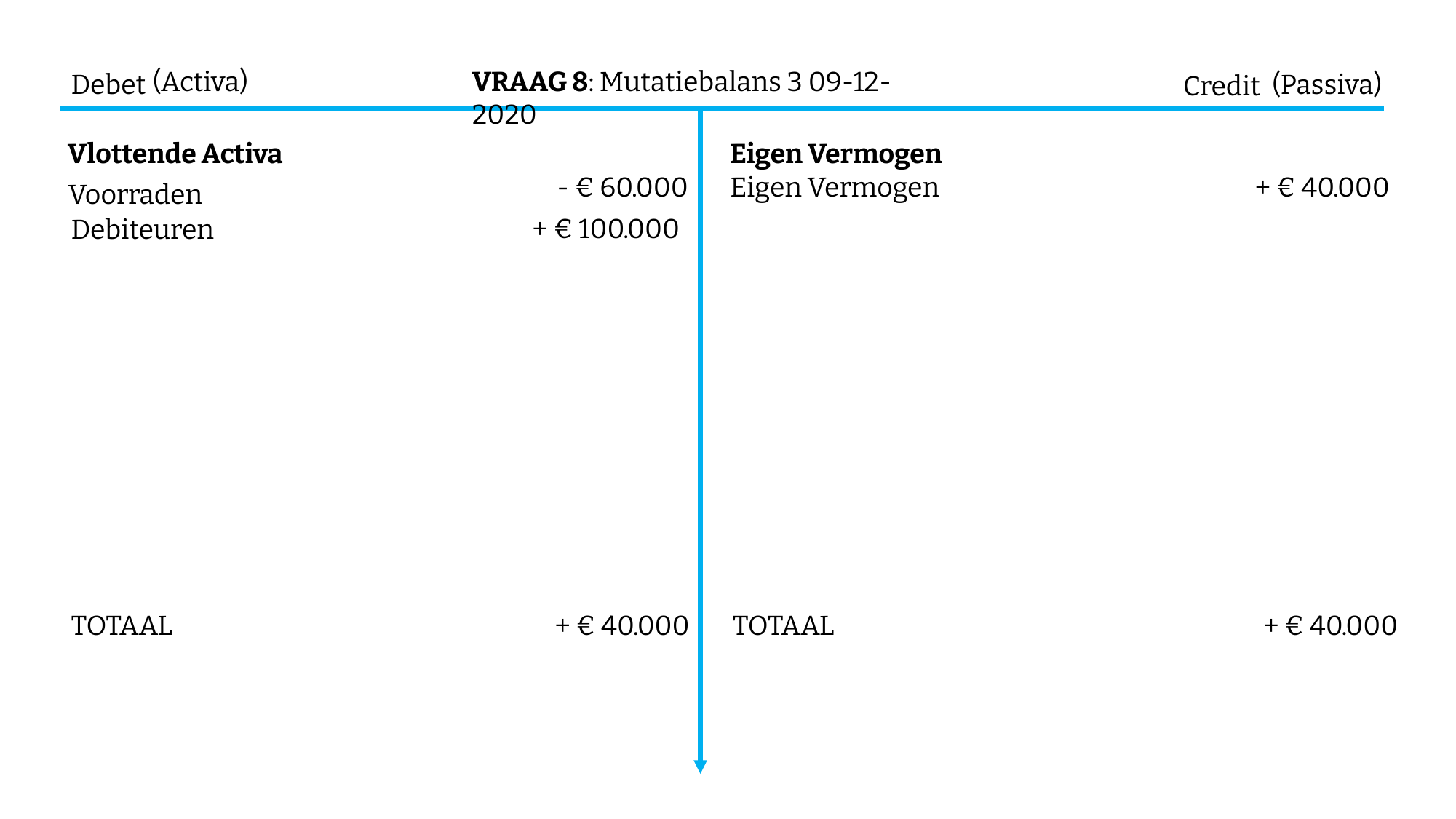

(Activa)
VRAAG 8: Mutatiebalans 3 09-12-2020
Debet
(Passiva)
Credit
Vlottende Activa
Eigen Vermogen
Eigen Vermogen
+ € 40.000
- € 60.000
Voorraden
+ € 100.000
Debiteuren
TOTAAL
+ € 40.000
TOTAAL
+ € 40.000